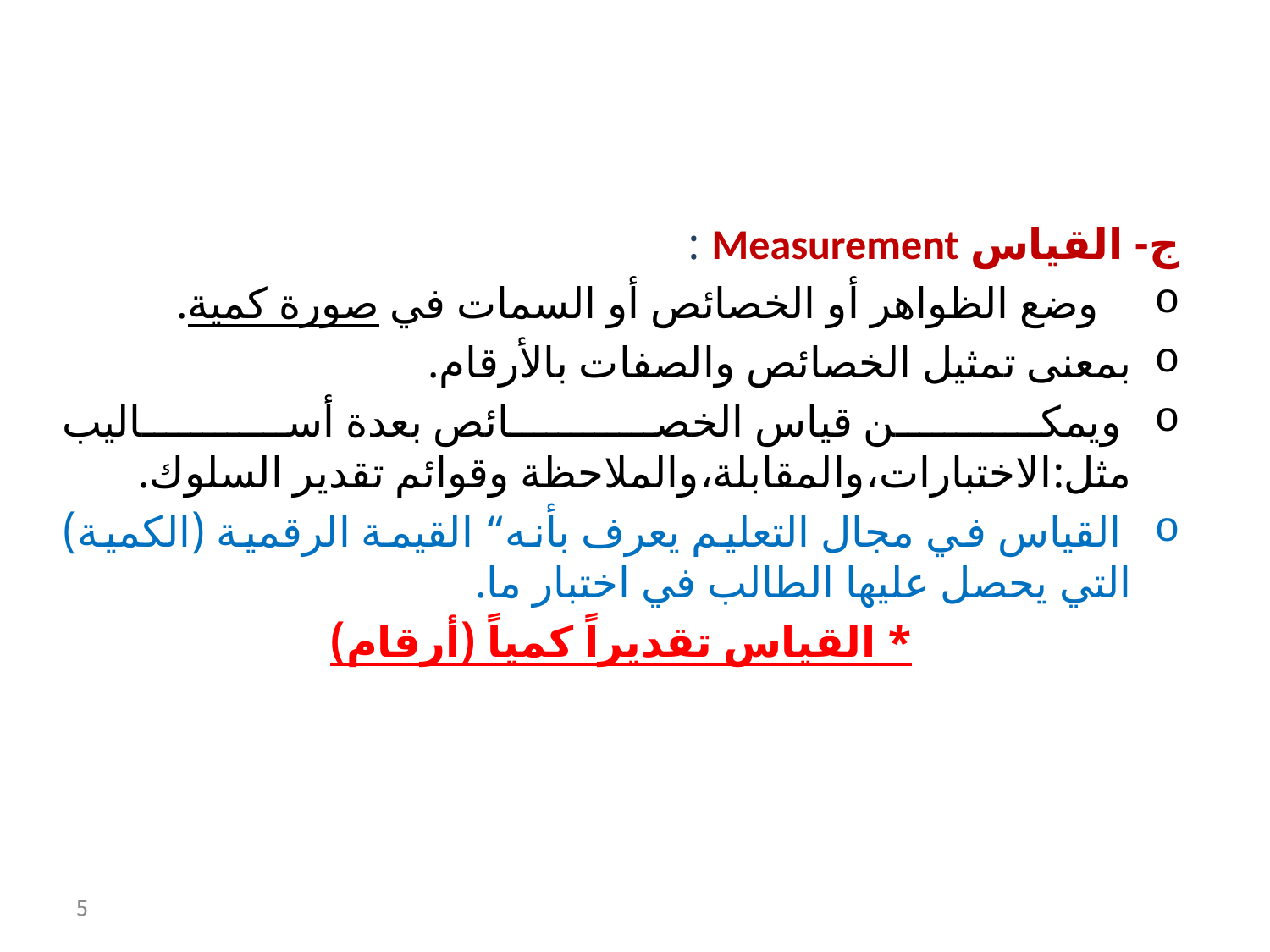

ج- القياس Measurement :
   وضع الظواهر أو الخصائص أو السمات في صورة كمية.
بمعنى تمثيل الخصائص والصفات بالأرقام.
 ويمكن قياس الخصائص بعدة أساليب مثل:الاختبارات،والمقابلة،والملاحظة وقوائم تقدير السلوك.
 القياس في مجال التعليم يعرف بأنه“ القيمة الرقمية (الكمية) التي يحصل عليها الطالب في اختبار ما.
* القياس تقديراً كمياً (أرقام)

5